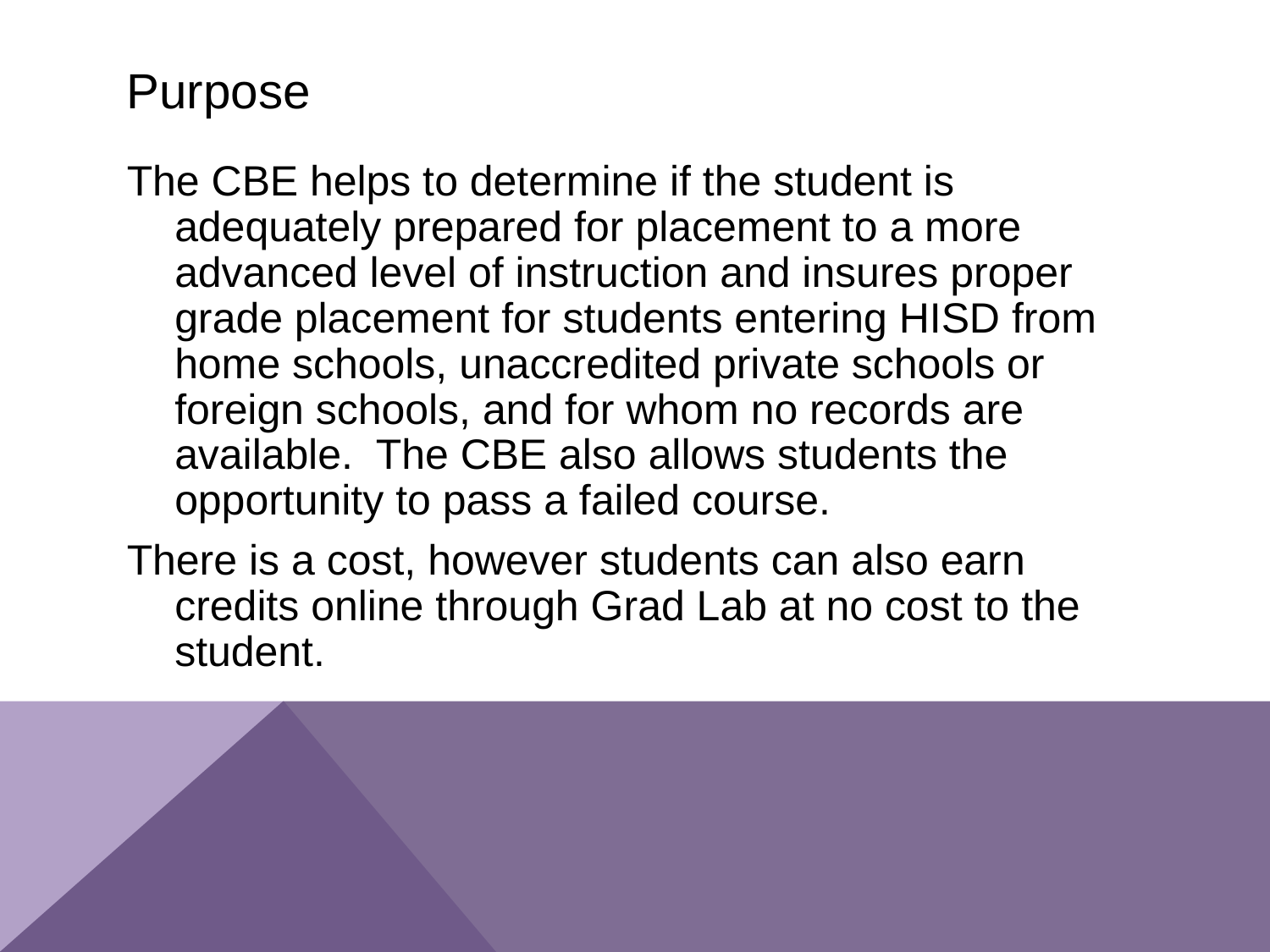

# Purpose
The CBE helps to determine if the student is adequately prepared for placement to a more advanced level of instruction and insures proper grade placement for students entering HISD from home schools, unaccredited private schools or foreign schools, and for whom no records are available.  The CBE also allows students the opportunity to pass a failed course.
There is a cost, however students can also earn credits online through Grad Lab at no cost to the student.